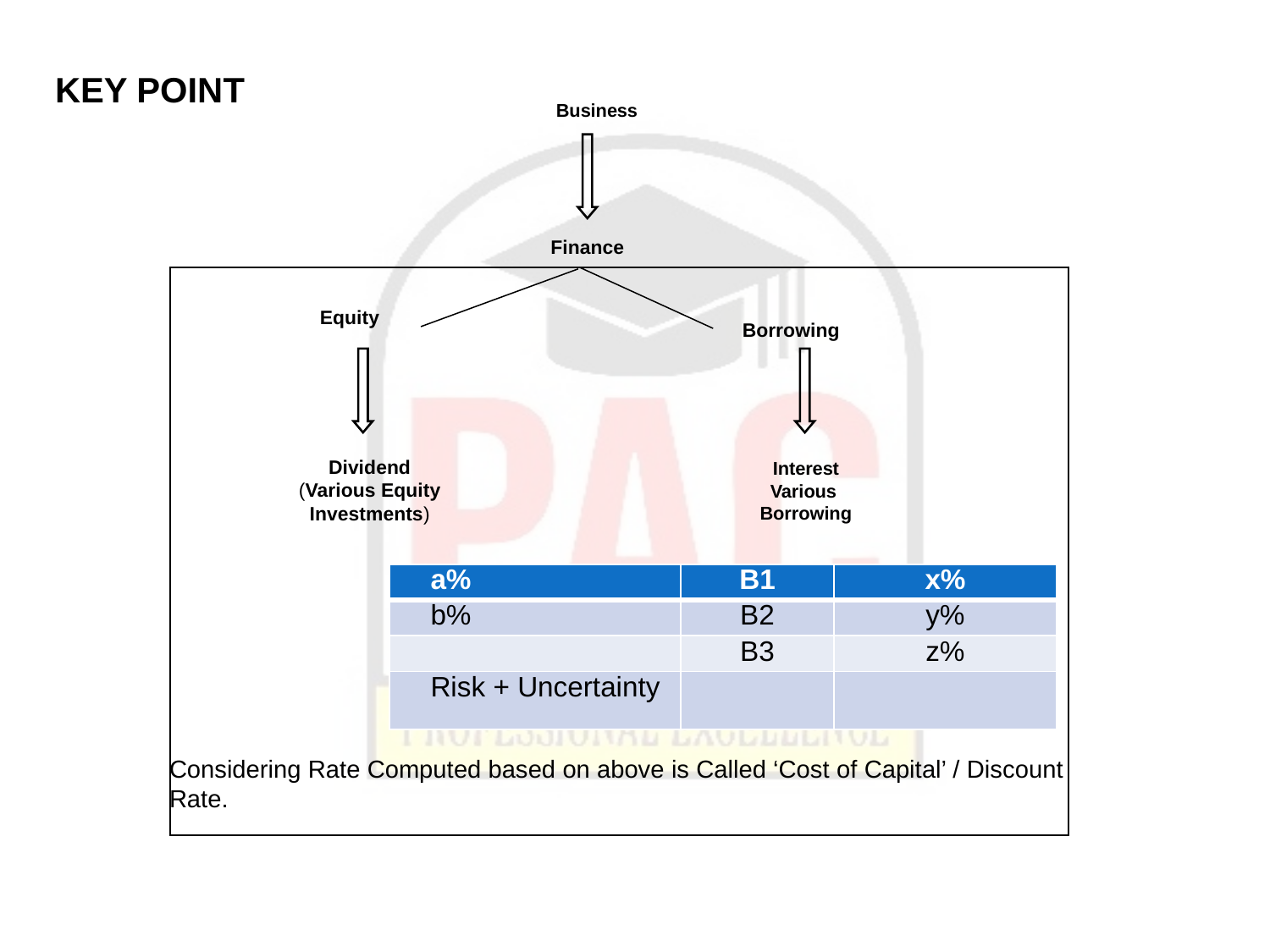

# KEY POINT
Business

Finance
Equity
Borrowing
Dividend
(Various Equity
Investments)
Interest
Various
Borrowing

| a% | B1 | x% |
| --- | --- | --- |
| b% | B2 | y% |
|  | B3 | z% |
| Risk + Uncertainty |  |  |
Considering Rate Computed based on above is Called ‘Cost of Capital’ / Discount Rate.